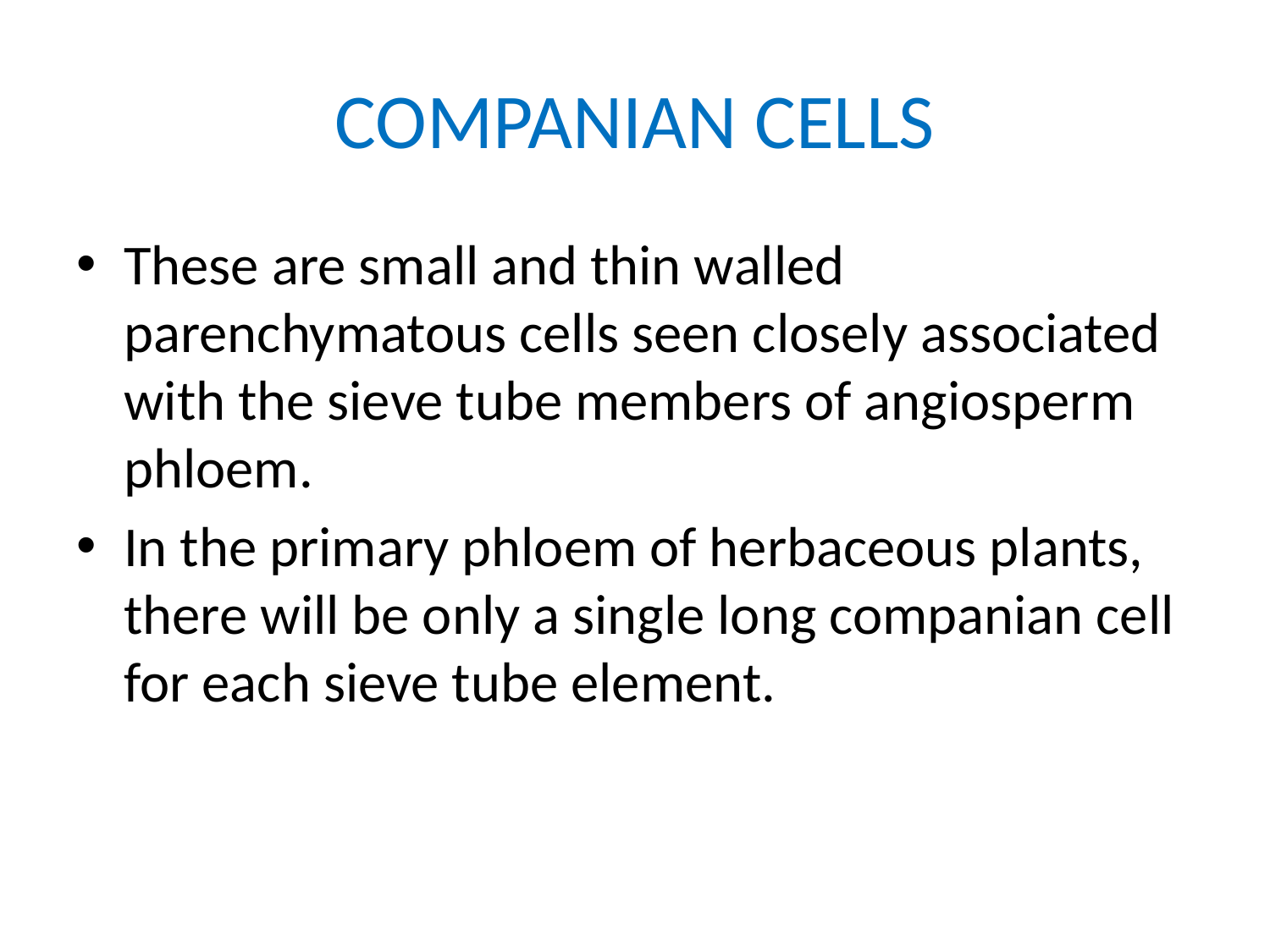

# COMPANIAN CELLS
These are small and thin walled parenchymatous cells seen closely associated with the sieve tube members of angiosperm phloem.
In the primary phloem of herbaceous plants, there will be only a single long companian cell for each sieve tube element.